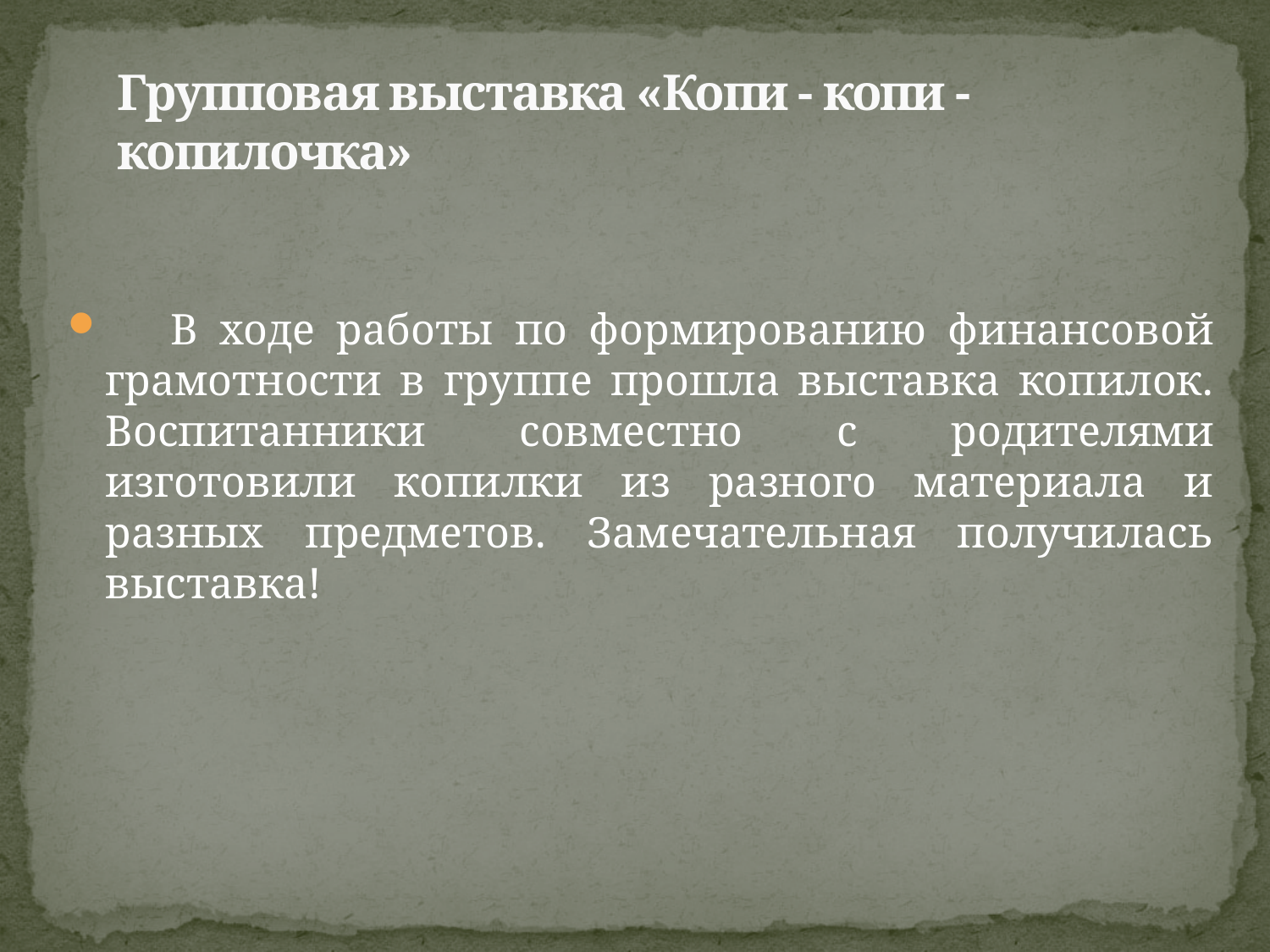

# Групповая выставка «Копи - копи -копилочка»
   В ходе работы по формированию финансовой грамотности в группе прошла выставка копилок. Воспитанники совместно с родителями изготовили копилки из разного материала и разных предметов. Замечательная получилась выставка!